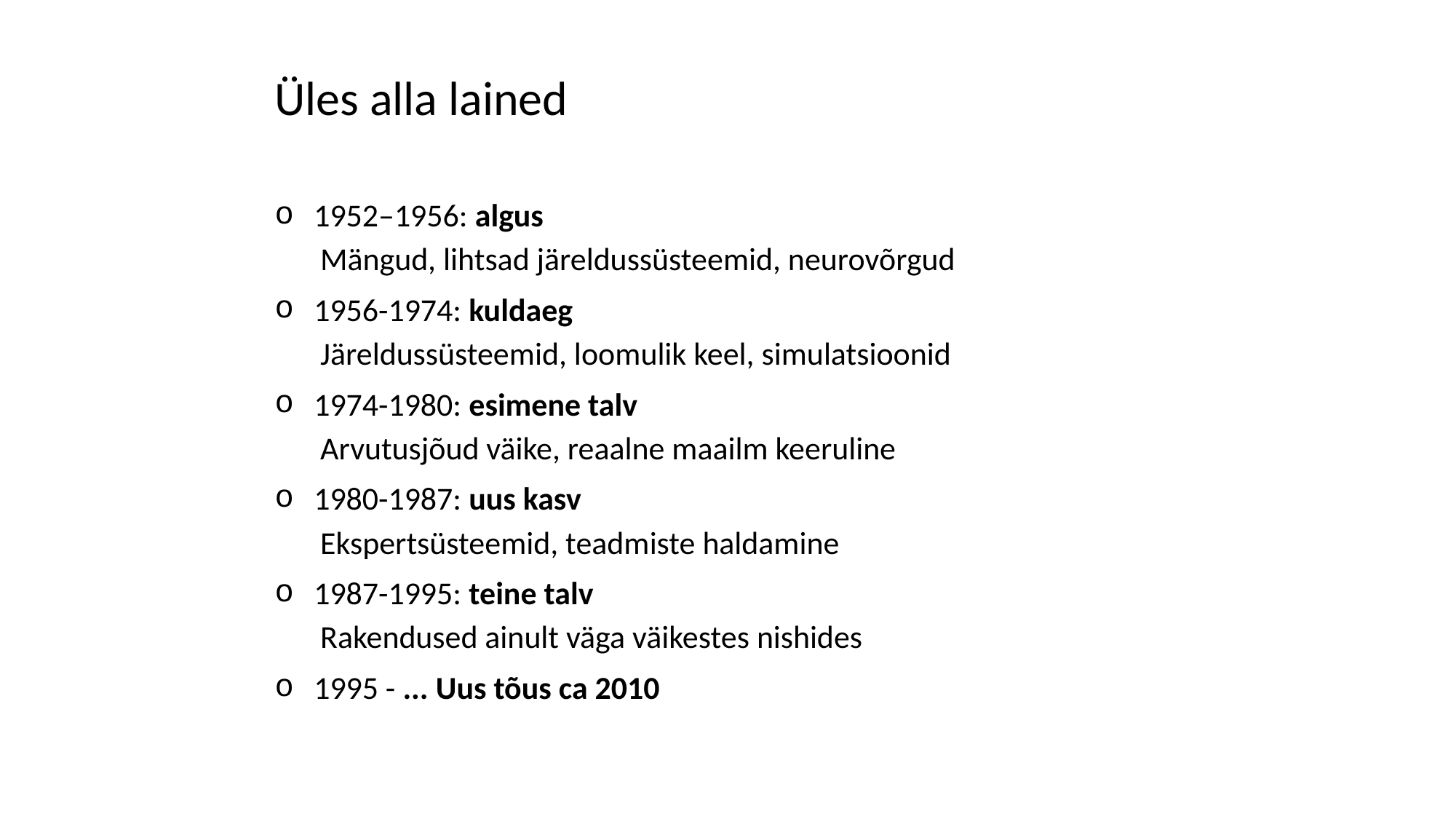

#
Üles alla lained

1952–1956: algus
Mängud, lihtsad järeldussüsteemid, neurovõrgud
1956-1974: kuldaeg
Järeldussüsteemid, loomulik keel, simulatsioonid
1974-1980: esimene talv
Arvutusjõud väike, reaalne maailm keeruline
1980-1987: uus kasv
Ekspertsüsteemid, teadmiste haldamine
1987-1995: teine talv
Rakendused ainult väga väikestes nishides
1995 - ... Uus tõus ca 2010